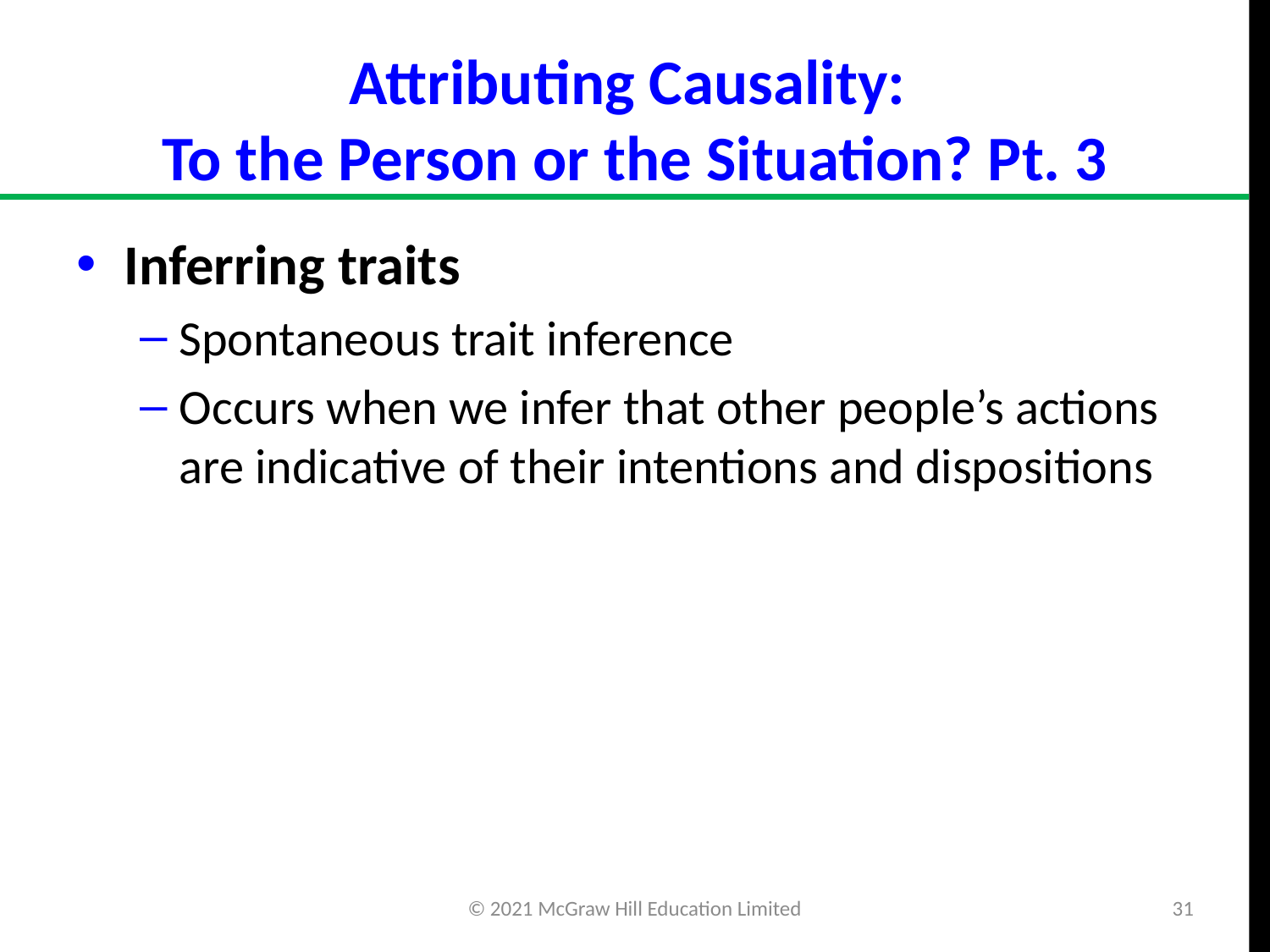

# Attributing Causality: To the Person or the Situation? Pt. 3
Inferring traits
Spontaneous trait inference
Occurs when we infer that other people’s actions are indicative of their intentions and dispositions

© 2021 McGraw Hill Education Limited
31